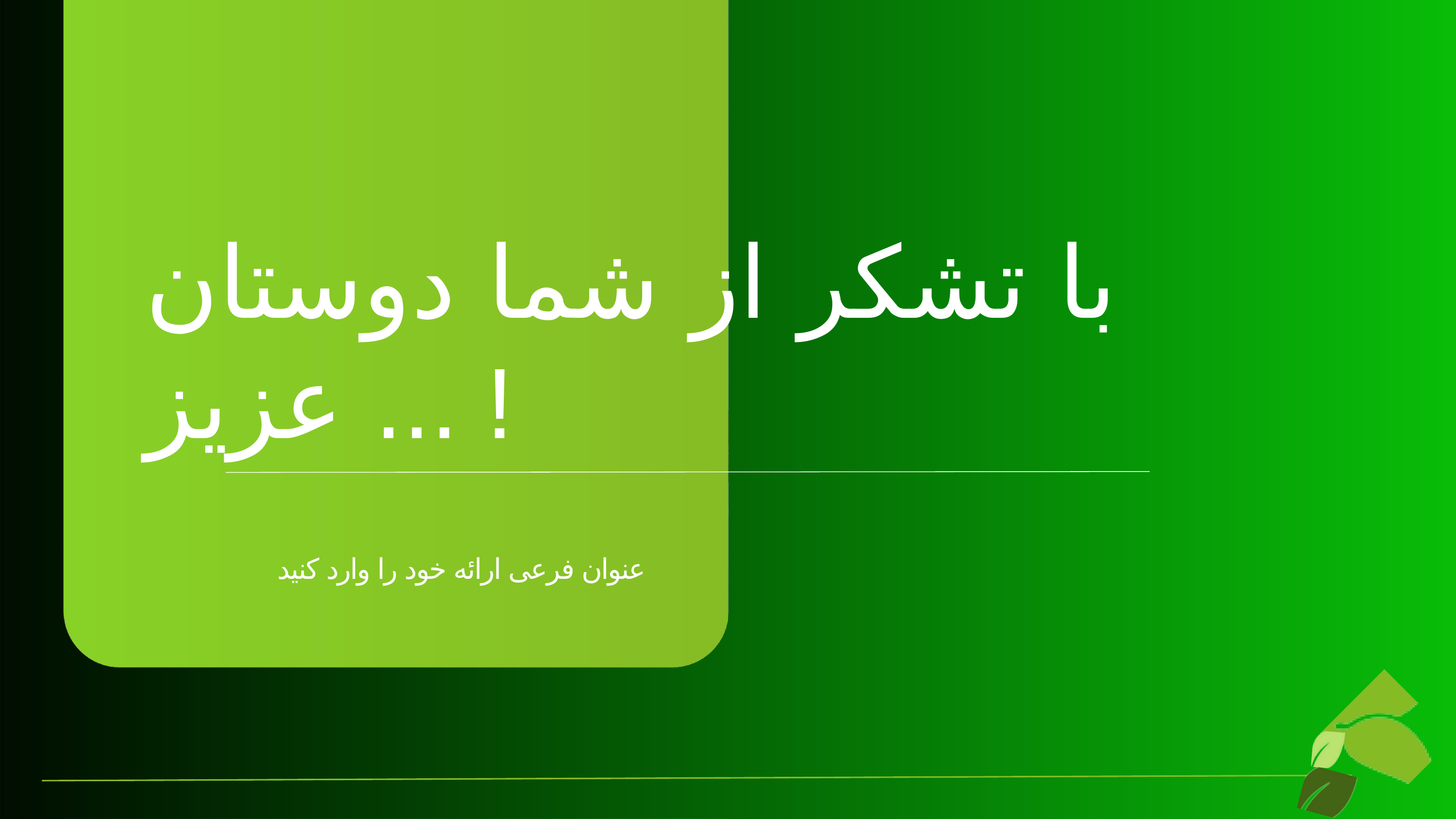

با تشکر از شما دوستان عزیز ... !

عنوان فرعی ارائه خود را وارد کنید